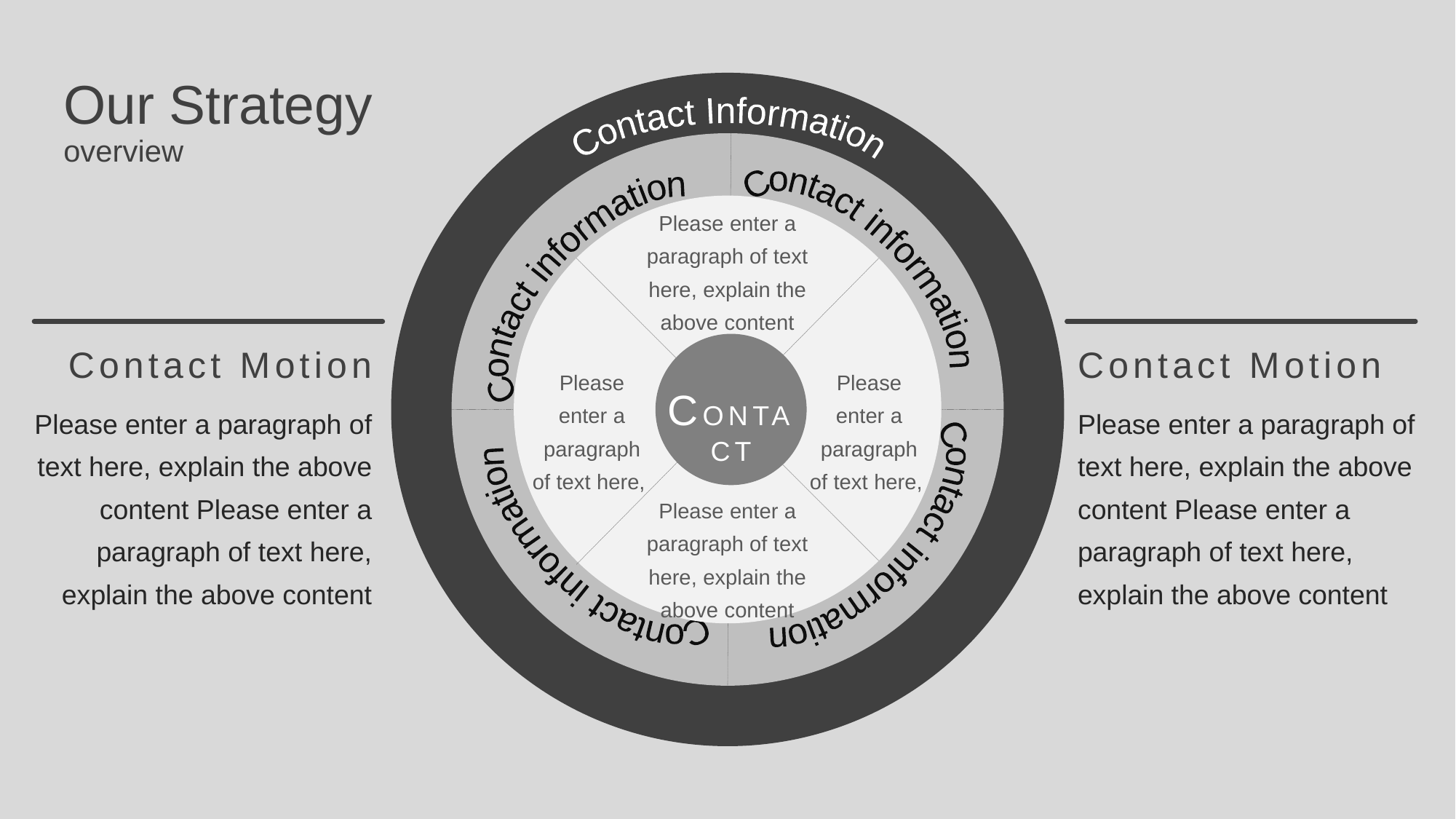

Our Strategy

Contact Information
overview

Please enter a paragraph of text here, explain the above content
Contact information
Contact information

Contact Motion
Contact Motion
Please enter a paragraph of text here,
Please enter a paragraph of text here,
CONTACT
Please enter a paragraph of text here, explain the above content Please enter a paragraph of text here, explain the above content
Please enter a paragraph of text here, explain the above content Please enter a paragraph of text here, explain the above content
Contact information
Contact information
Please enter a paragraph of text here, explain the above content